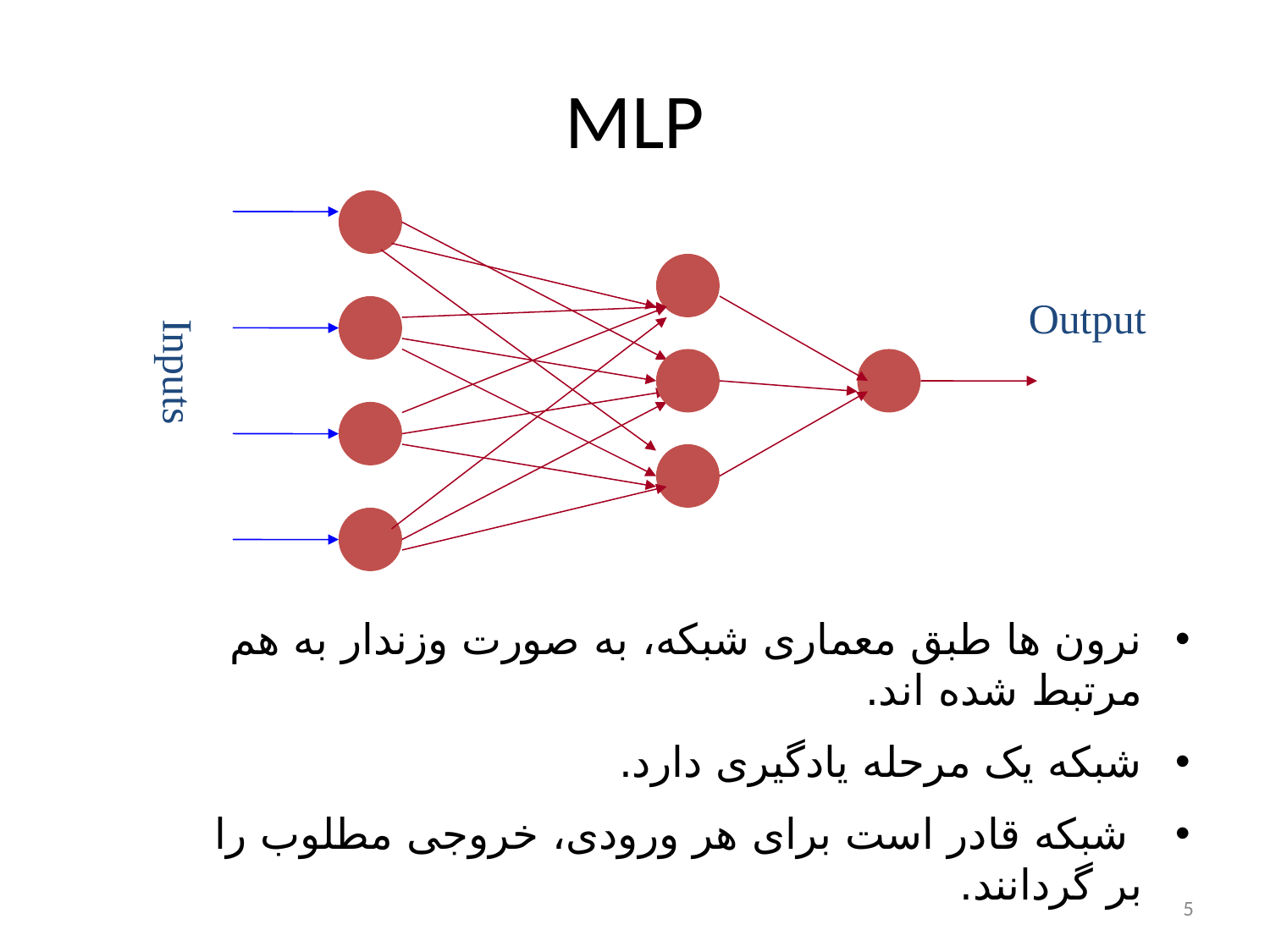

# MLP

Output

Inputs

نرون ها طبق معماری شبکه، به صورت وزندار به هم مرتبط شده اند.
شبکه يک مرحله یادگیری دارد.
 شبکه قادر است برای هر ورودی، خروجی مطلوب را بر گردانند.
5